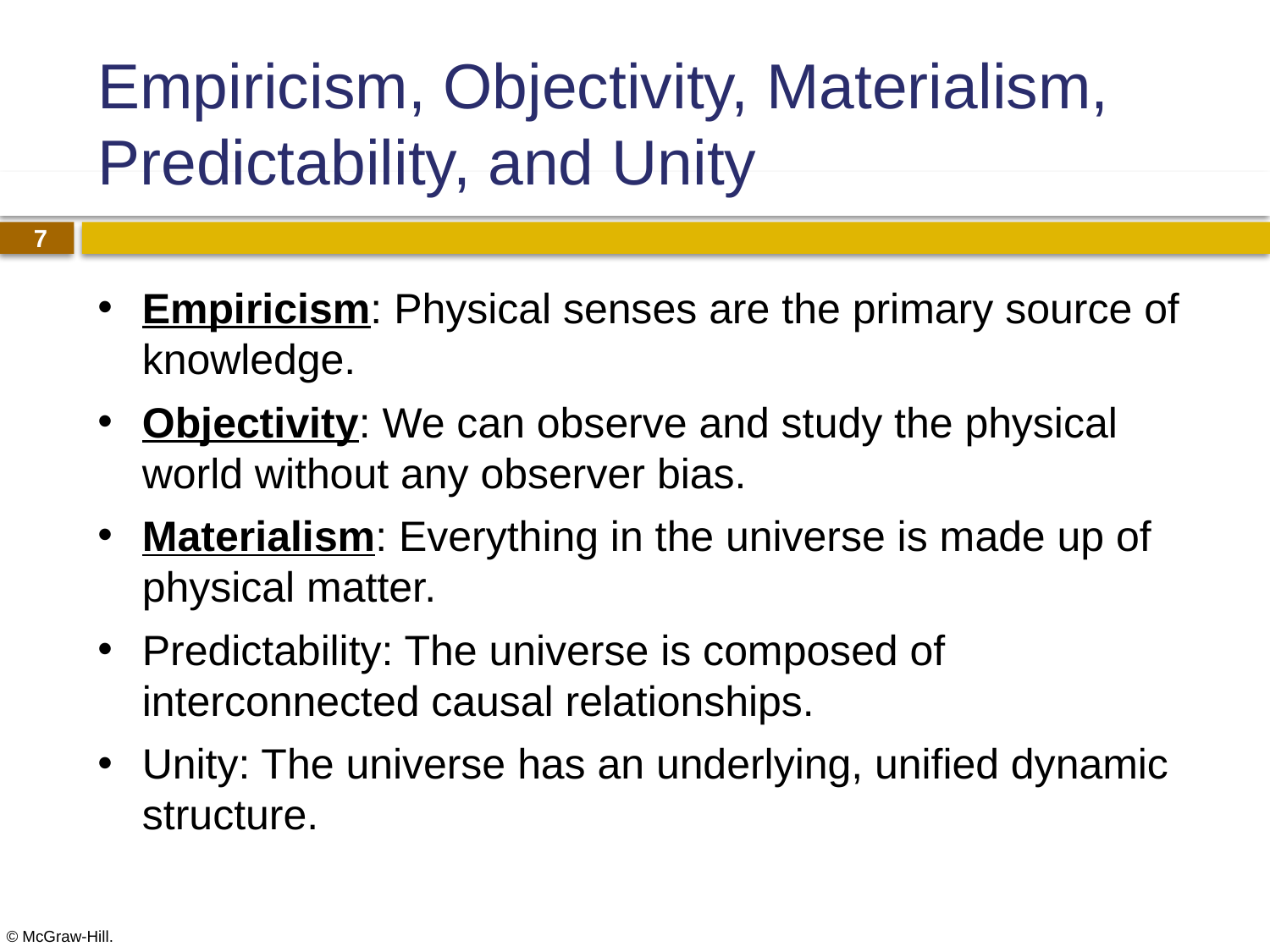

# Empiricism, Objectivity, Materialism, Predictability, and Unity
Empiricism: Physical senses are the primary source of knowledge.
Objectivity: We can observe and study the physical world without any observer bias.
Materialism: Everything in the universe is made up of physical matter.
Predictability: The universe is composed of interconnected causal relationships.
Unity: The universe has an underlying, unified dynamic structure.